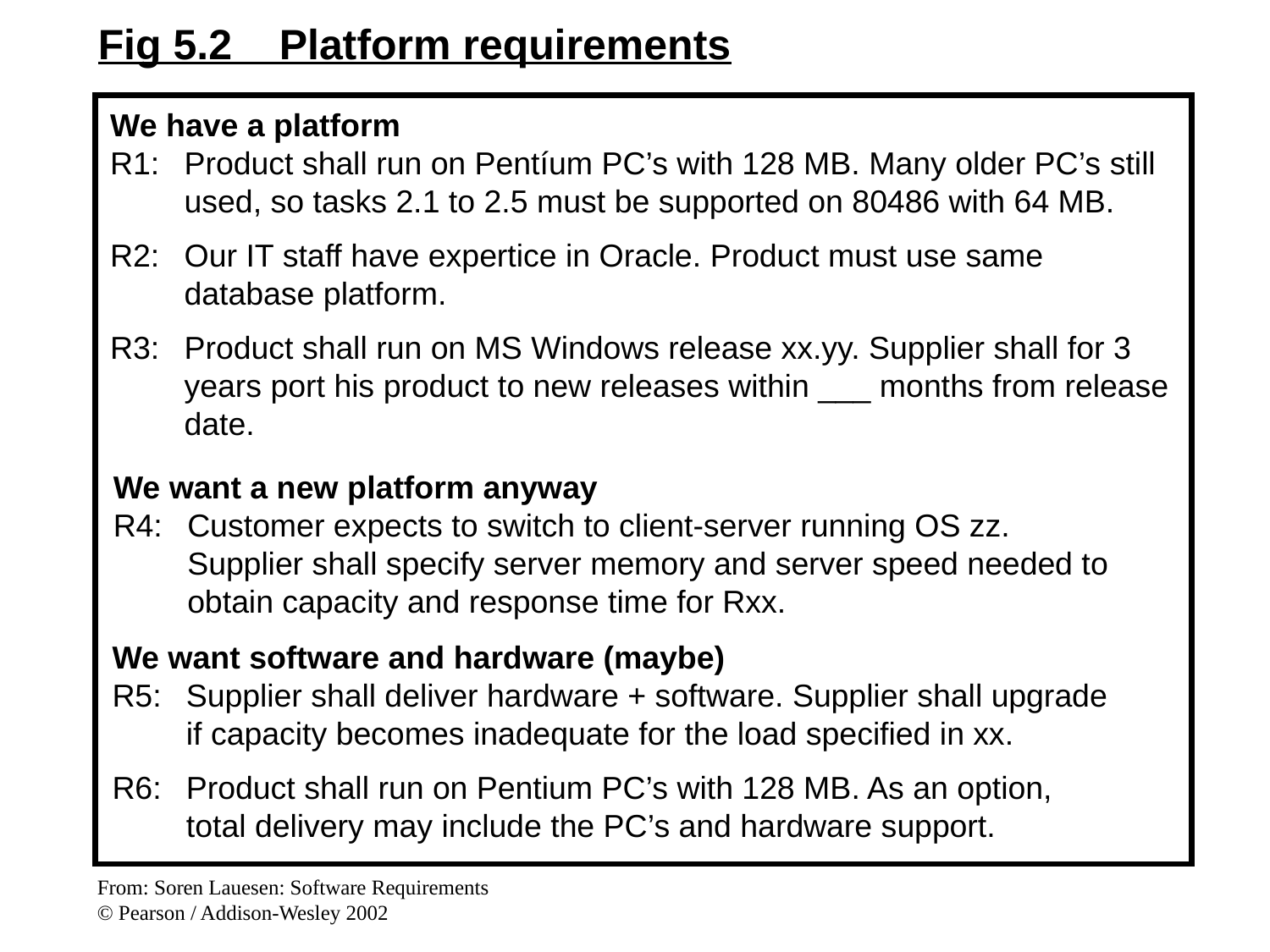

Fig 5.2    Platform requirements
We have a platform
R1:	Product shall run on Pentíum PC’s with 128 MB. Many older PC’s still used, so tasks 2.1 to 2.5 must be supported on 80486 with 64 MB.
R2:	Our IT staff have expertice in Oracle. Product must use same database platform.
R3:	Product shall run on MS Windows release xx.yy. Supplier shall for 3 years port his product to new releases within ___ months from release date.
We want a new platform anyway
R4:	Customer expects to switch to client-server running OS zz. Supplier shall specify server memory and server speed needed to obtain capacity and response time for Rxx.
We want software and hardware (maybe)
R5:	Supplier shall deliver hardware + software. Supplier shall upgrade if capacity becomes inadequate for the load specified in xx.
R6:	Product shall run on Pentium PC’s with 128 MB. As an option, total delivery may include the PC’s and hardware support.
From: Soren Lauesen: Software Requirements
© Pearson / Addison-Wesley 2002